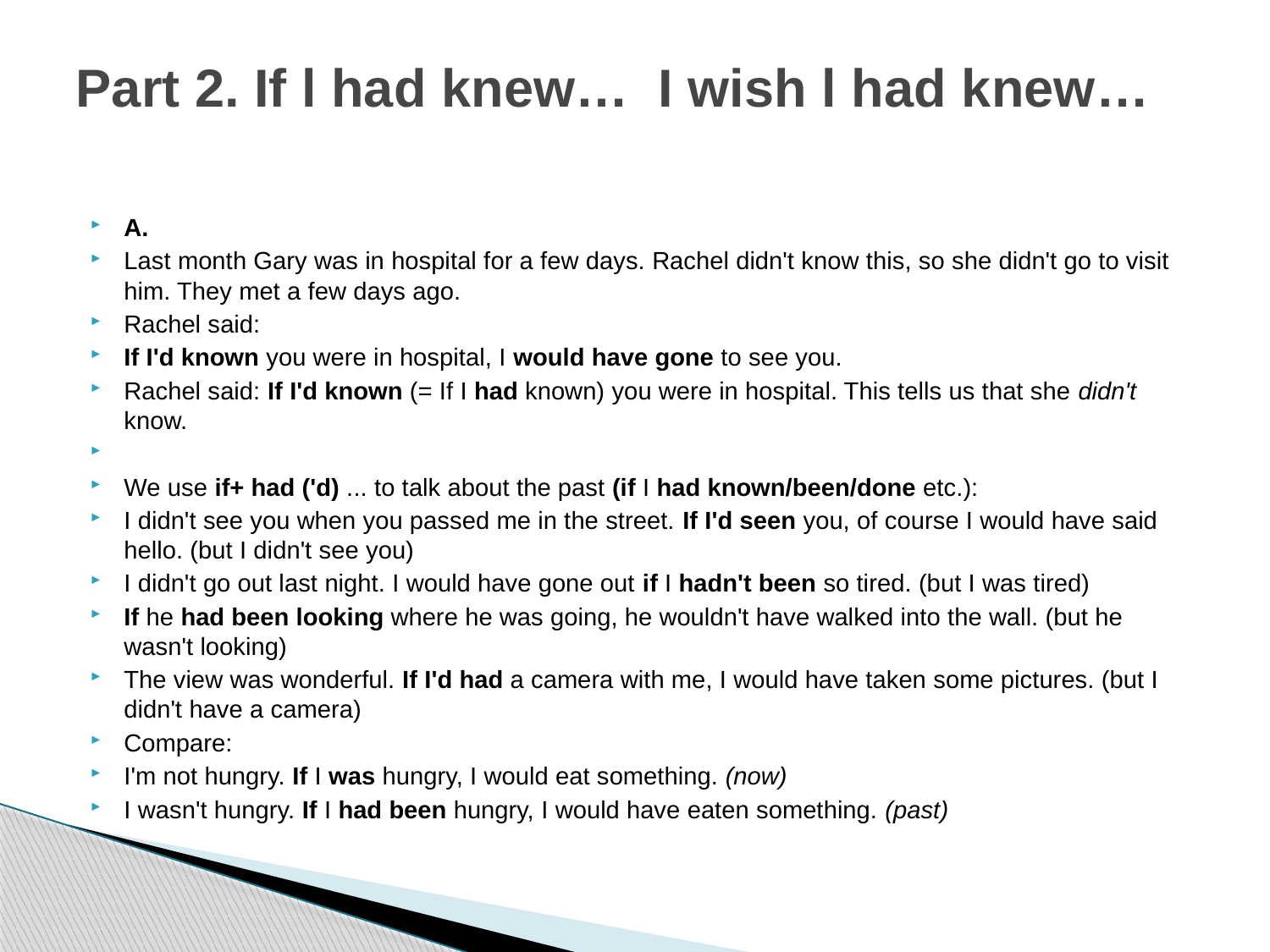

# Part 2. If l had knew…  I wish l had knew…
A.
Last month Gary was in hospital for a few days. Rachel didn't know this, so she didn't go to visit him. They met a few days ago.
Rachel said:
If I'd known you were in hospital, I would have gone to see you.
Rachel said: If I'd known (= If I had known) you were in hospital. This tells us that she didn't know.

We use if+ had ('d) ... to talk about the past (if I had known/been/done etc.):
I didn't see you when you passed me in the street. If I'd seen you, of course I would have said hello. (but I didn't see you)
I didn't go out last night. I would have gone out if I hadn't been so tired. (but I was tired)
If he had been looking where he was going, he wouldn't have walked into the wall. (but he wasn't looking)
The view was wonderful. If I'd had a camera with me, I would have taken some pictures. (but I didn't have a camera)
Compare:
I'm not hungry. If I was hungry, I would eat something. (now)
I wasn't hungry. If I had been hungry, I would have eaten something. (past)